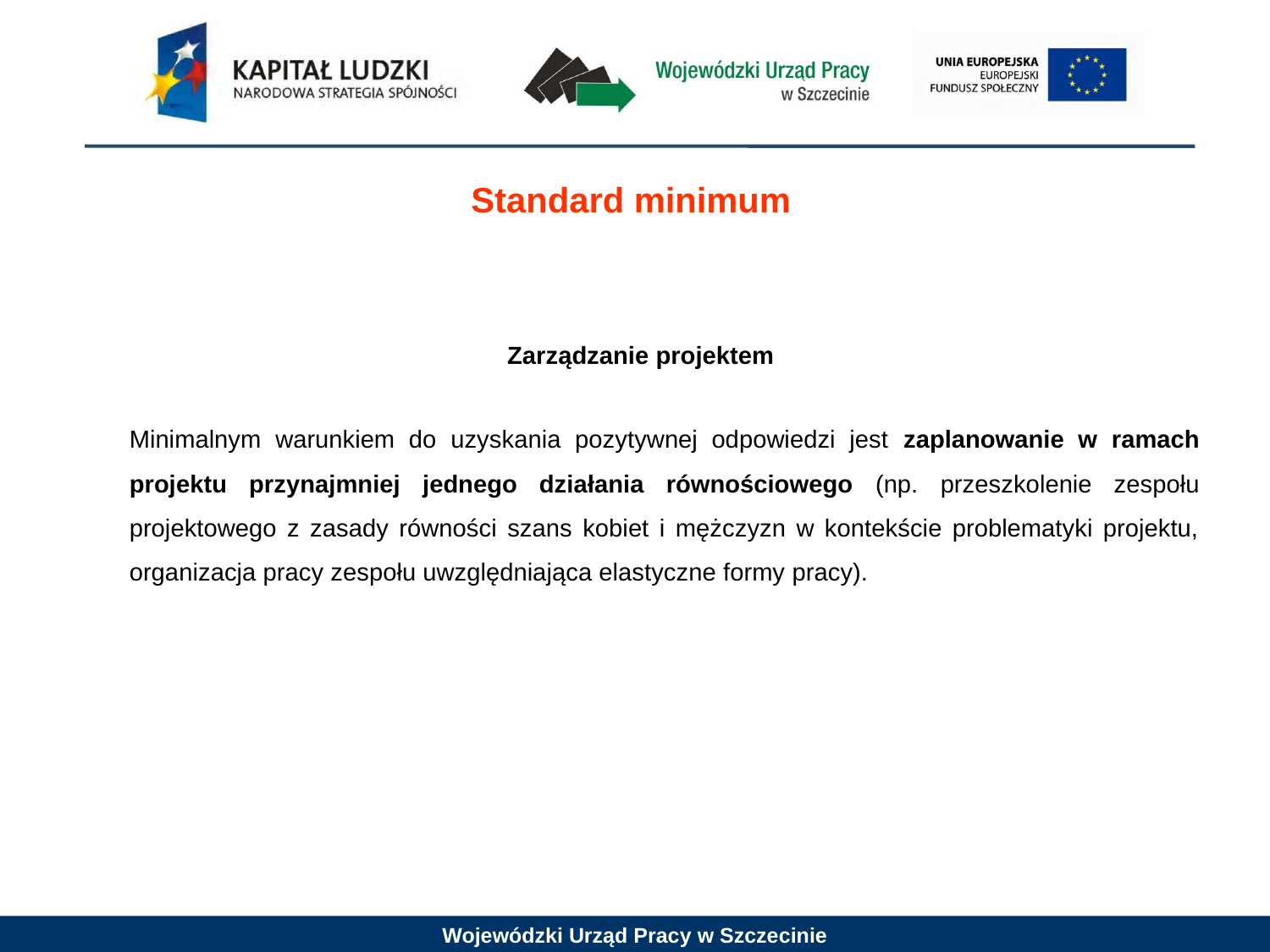

Standard minimum

Zarządzanie projektem

	Minimalnym warunkiem do uzyskania pozytywnej odpowiedzi jest zaplanowanie w ramach projektu przynajmniej jednego działania równościowego (np. przeszkolenie zespołu projektowego z zasady równości szans kobiet i mężczyzn w kontekście problematyki projektu, organizacja pracy zespołu uwzględniająca elastyczne formy pracy).